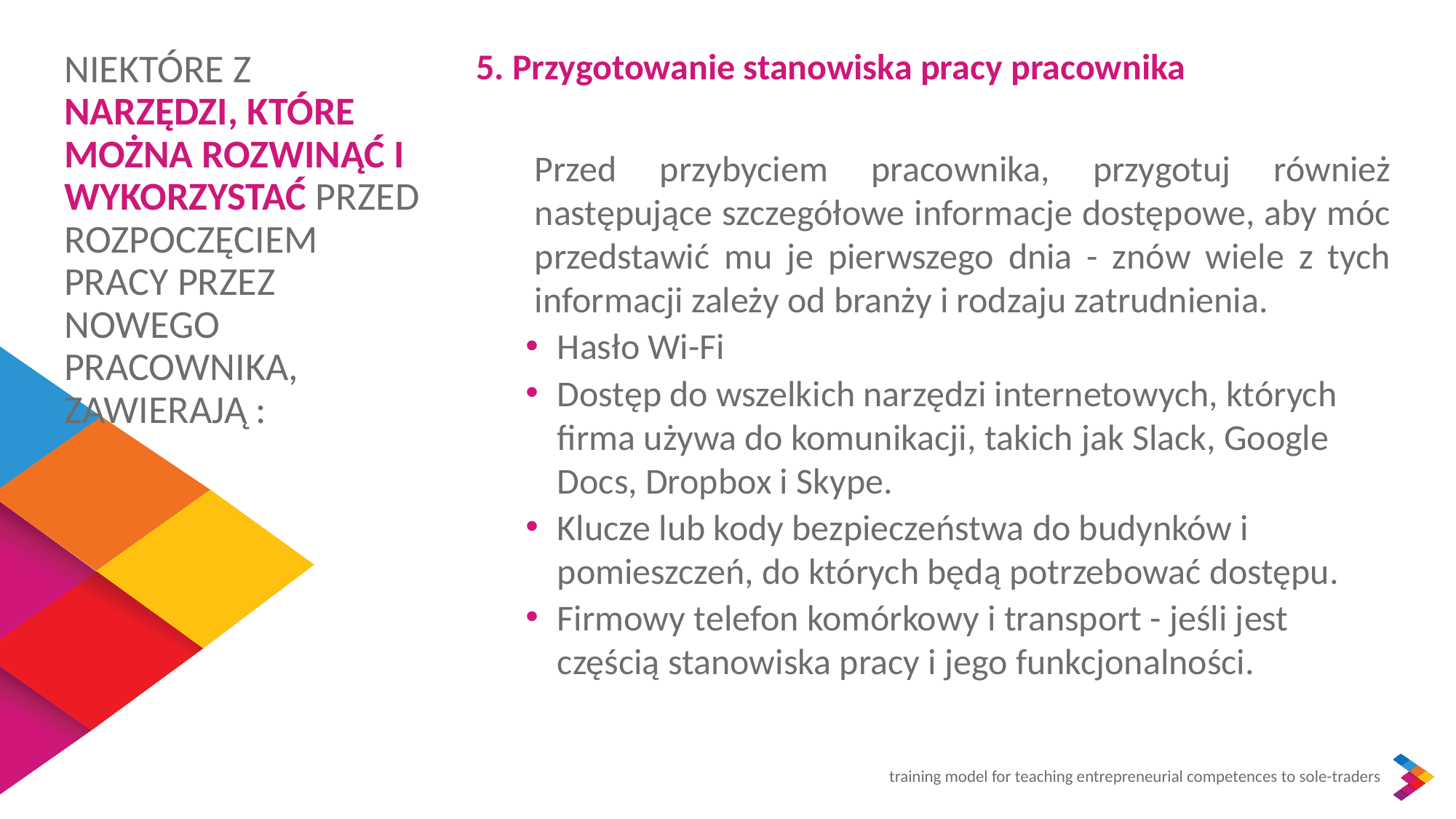

NIEKTÓRE Z NARZĘDZI, KTÓRE MOŻNA ROZWINĄĆ I WYKORZYSTAĆ PRZED ROZPOCZĘCIEM PRACY PRZEZ NOWEGO PRACOWNIKA, ZAWIERAJĄ :
5. Przygotowanie stanowiska pracy pracownika

Przed przybyciem pracownika, przygotuj również następujące szczegółowe informacje dostępowe, aby móc przedstawić mu je pierwszego dnia - znów wiele z tych informacji zależy od branży i rodzaju zatrudnienia.
Hasło Wi-Fi
Dostęp do wszelkich narzędzi internetowych, których firma używa do komunikacji, takich jak Slack, Google Docs, Dropbox i Skype.
Klucze lub kody bezpieczeństwa do budynków i pomieszczeń, do których będą potrzebować dostępu.
Firmowy telefon komórkowy i transport - jeśli jest częścią stanowiska pracy i jego funkcjonalności.